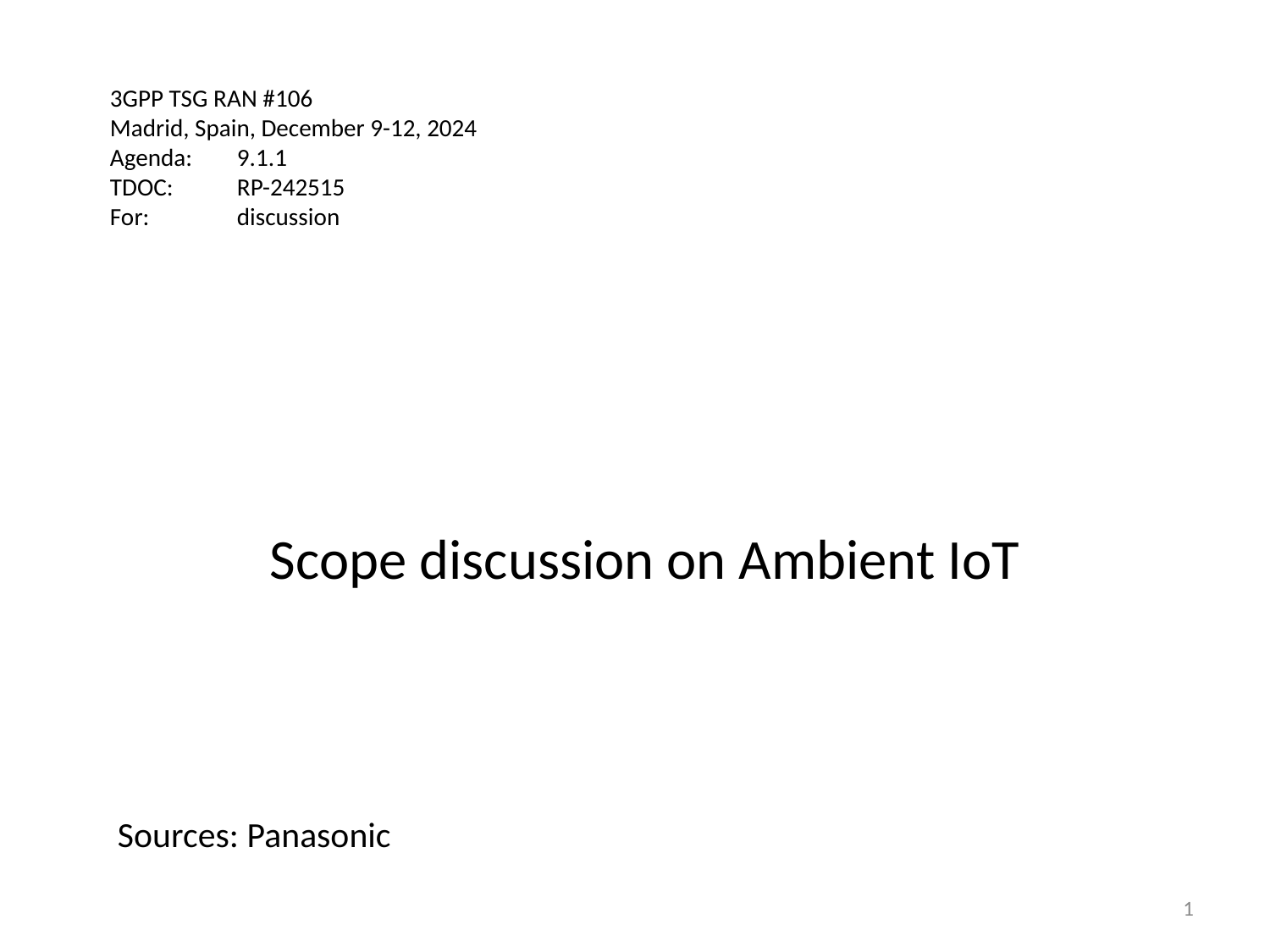

3GPP TSG RAN #106
Madrid, Spain, December 9-12, 2024
Agenda:	9.1.1
TDOC:	RP-242515
For:	discussion
# Scope discussion on Ambient IoT
Sources: Panasonic
1